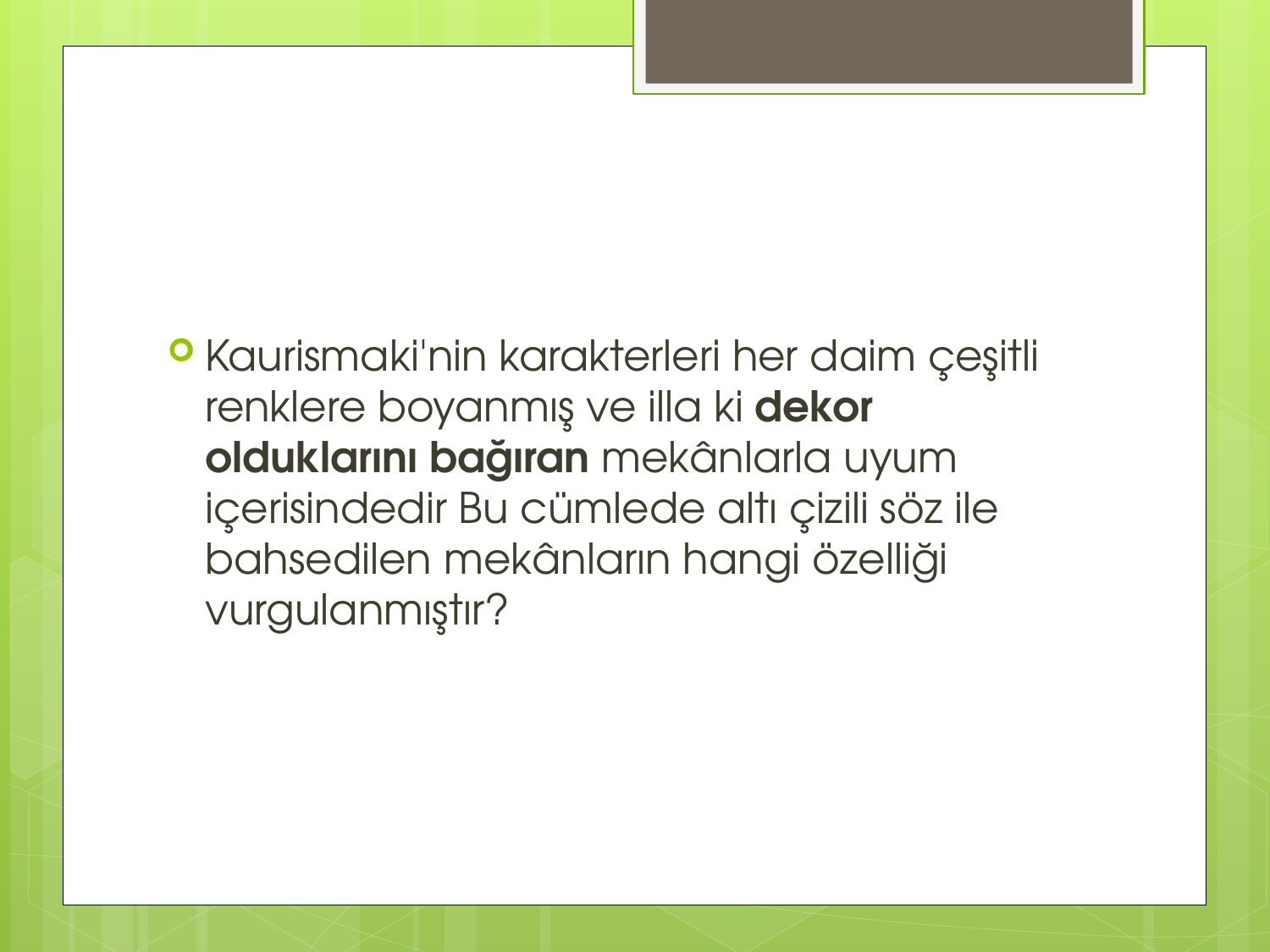

#
Kaurismaki'nin karakterleri her daim çeşitli renklere boyanmış ve illa ki dekor olduklarını bağıran mekânlarla uyum içerisindedir Bu cümlede altı çizili söz ile bahsedilen mekânların hangi özelliği vurgulanmıştır?